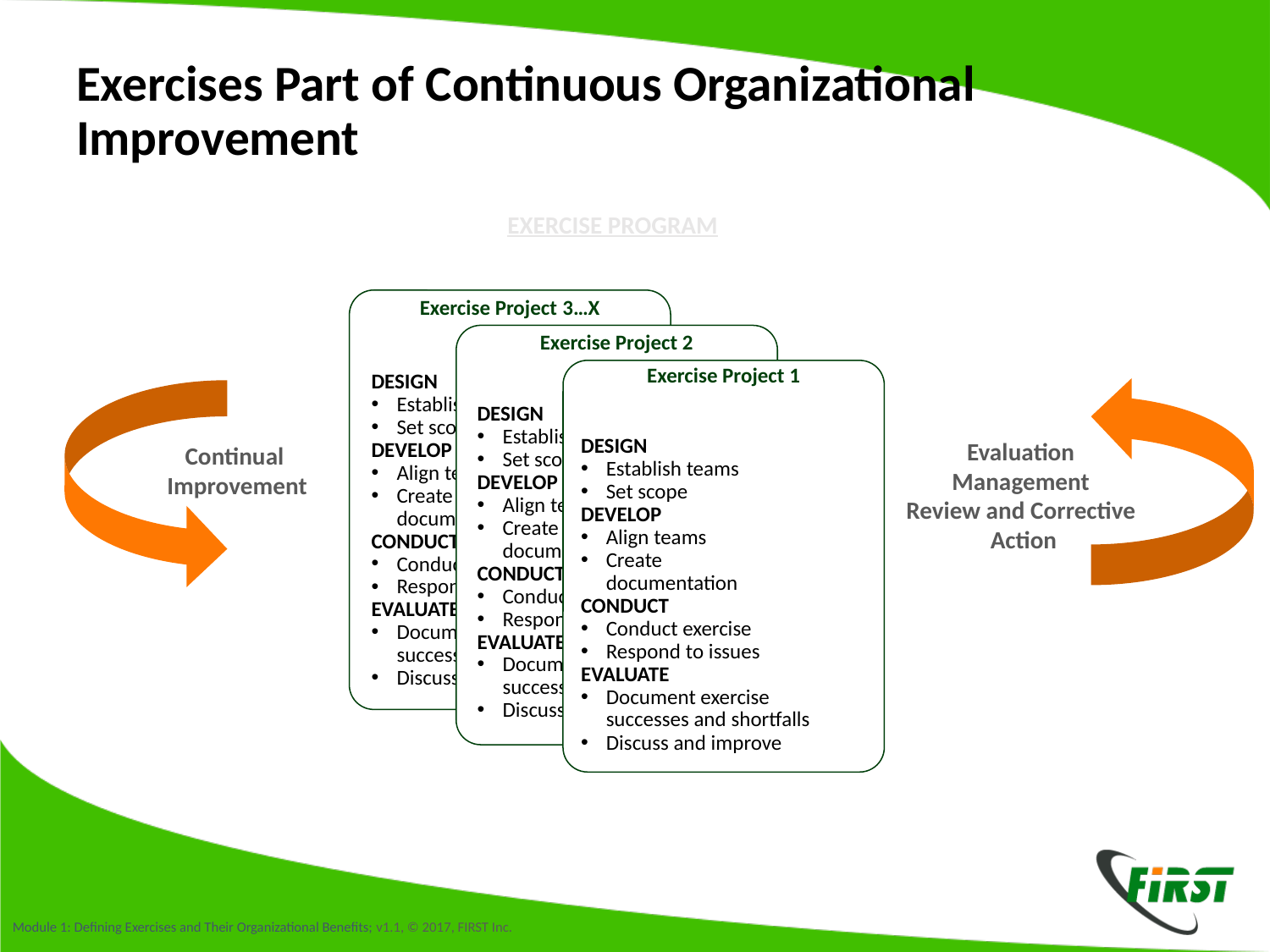

# Exercises Part of Continuous Organizational Improvement
EXERCISE PROGRAM

Exercise Project 3…X

Exercise Project 2

Exercise Project 1
DESIGN
Establish teams
Set scope
DEVELOP
Align teams
Create
documentation
CONDUCT
Conduct exercise
Respond to issues
EVALUATE
Document exercise successes and shortfalls
Discuss and improve

DESIGN
Establish teams
Set scope
DEVELOP
Align teams
Create
documentation
CONDUCT
Conduct exercise
Respond to issues
EVALUATE
Document exercise successes and shortfalls
Discuss and improve
DESIGN
Establish teams
Set scope
DEVELOP
Align teams
Create
documentation
CONDUCT
Conduct exercise
Respond to issues
EVALUATE
Document exercise successes and shortfalls
Discuss and improve
Evaluation
Management
Review and Corrective
Action
Continual
Improvement